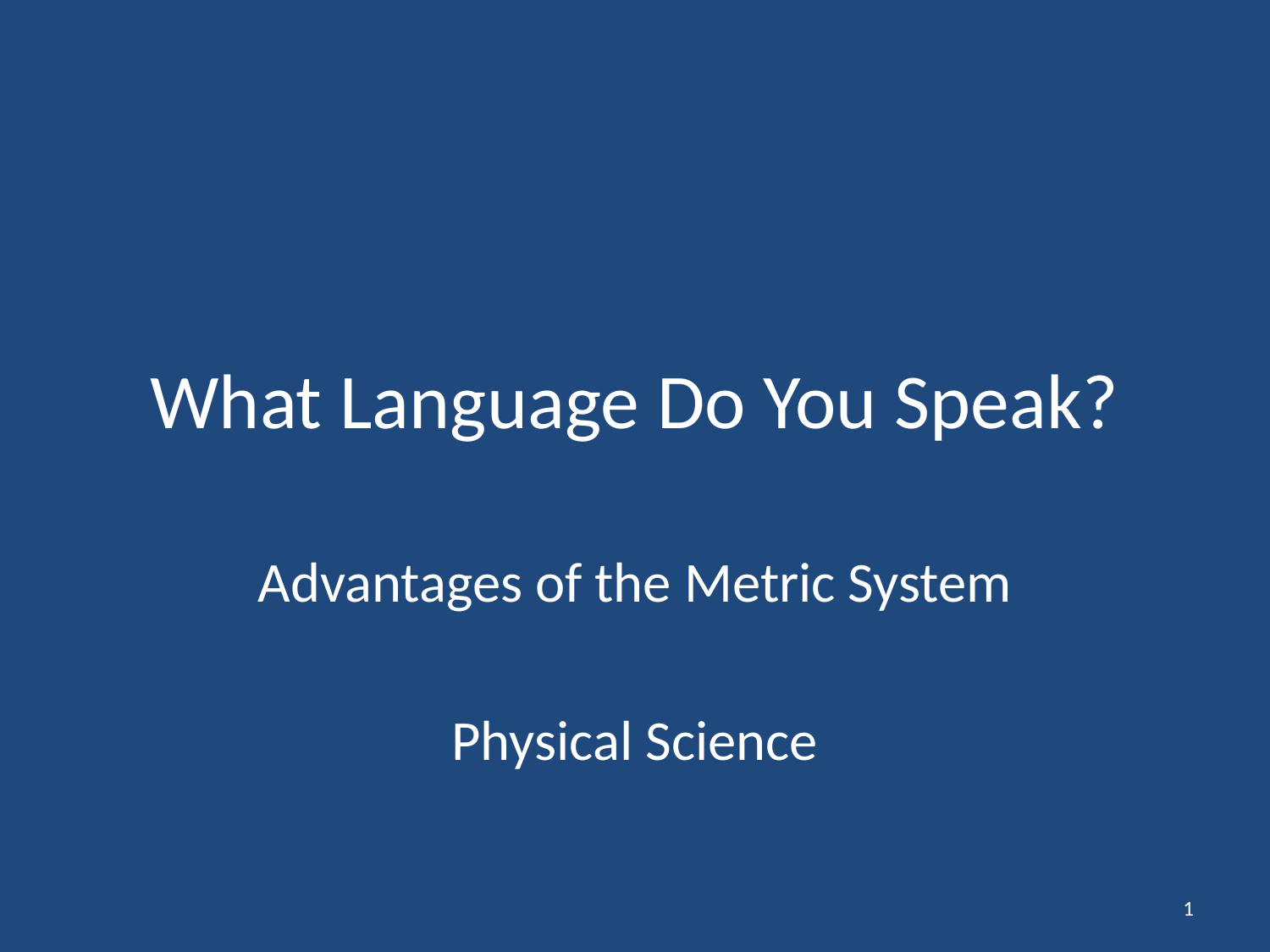

# What Language Do You Speak?
Advantages of the Metric System

Physical Science
1